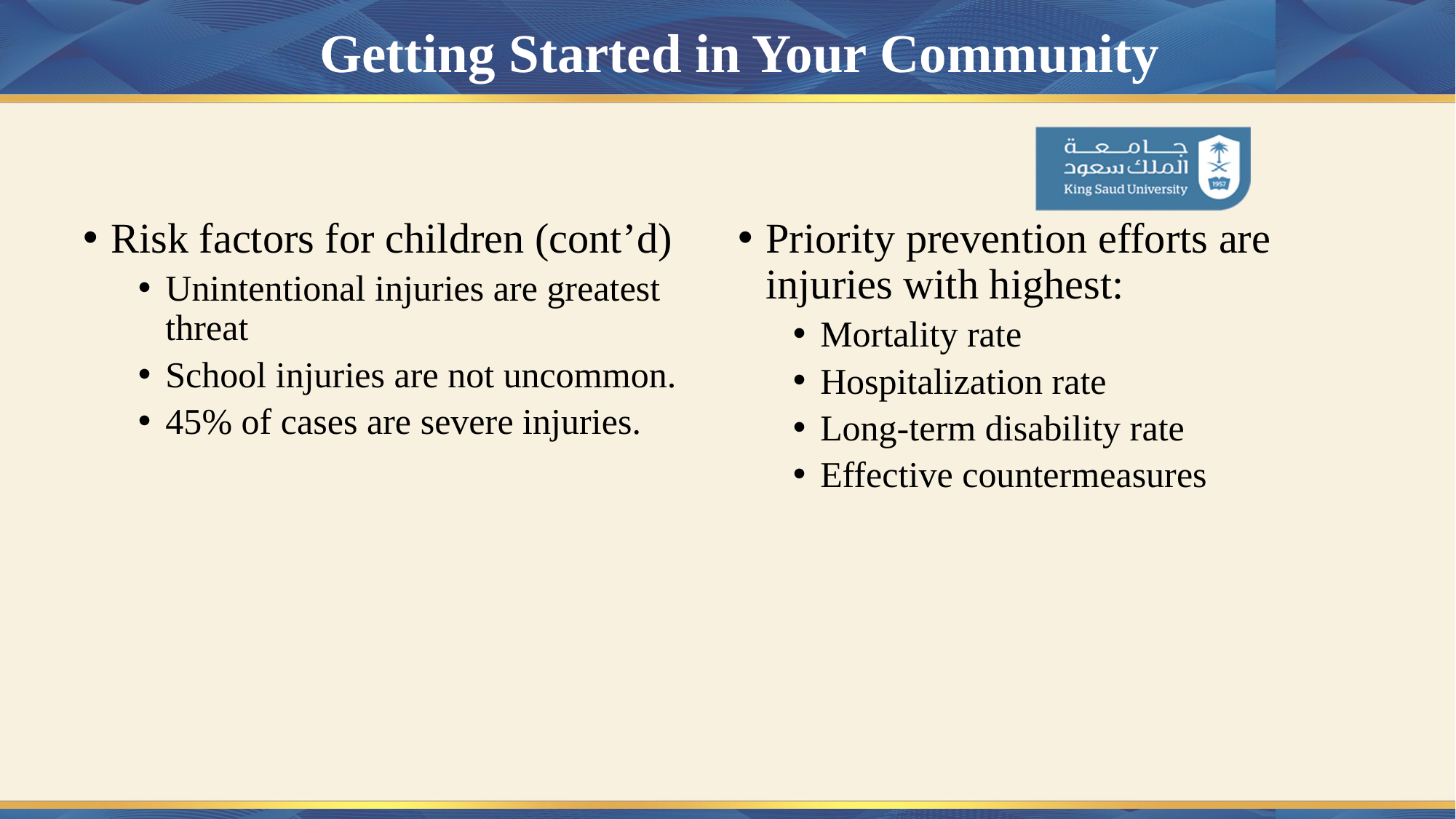

# Getting Started in Your Community
Risk factors for children (cont’d)
Unintentional injuries are greatest threat
School injuries are not uncommon.
45% of cases are severe injuries.

Priority prevention efforts are injuries with highest:
Mortality rate
Hospitalization rate
Long-term disability rate
Effective countermeasures